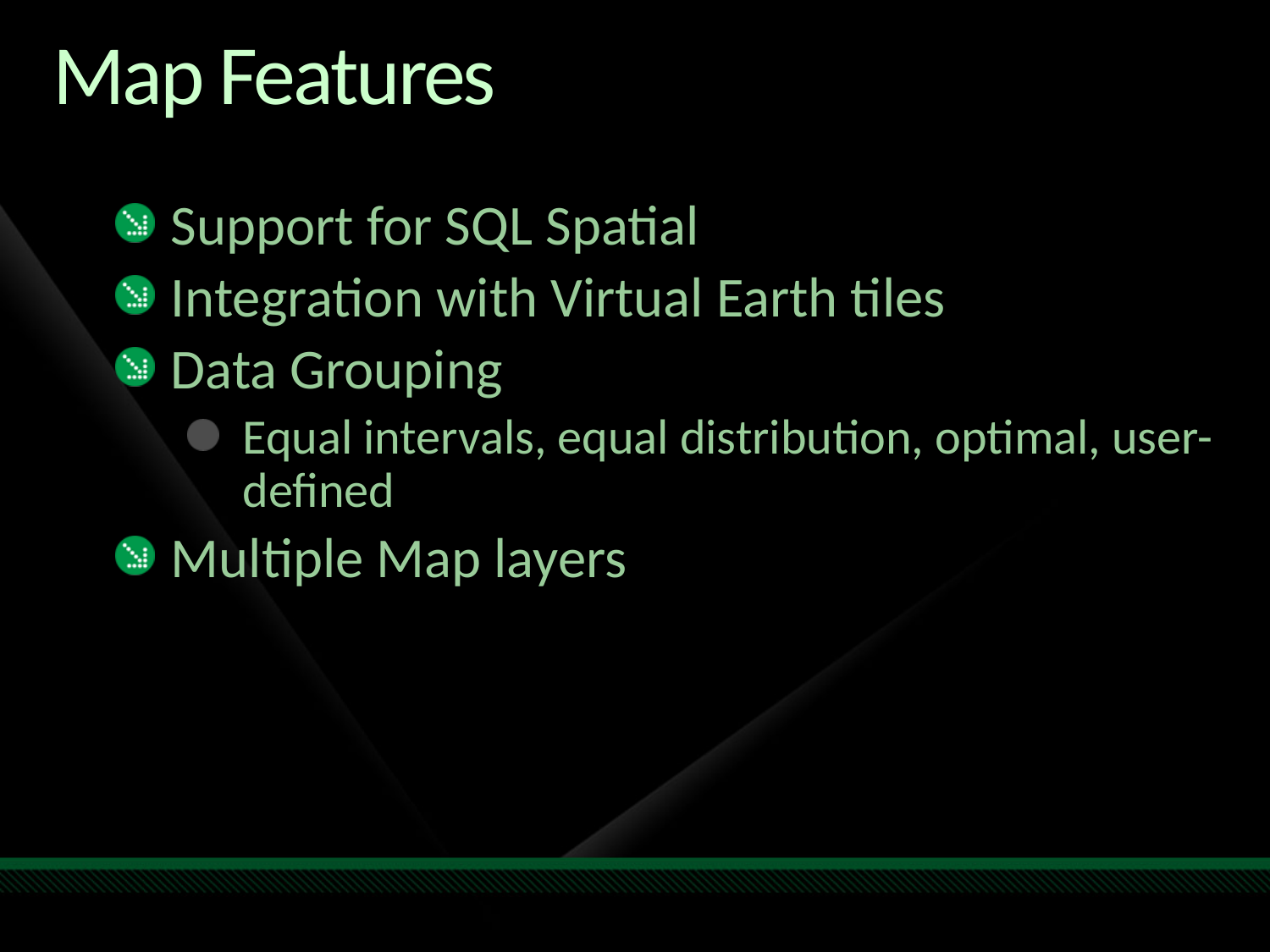

# Map Features
Support for SQL Spatial
Integration with Virtual Earth tiles
Data Grouping
Equal intervals, equal distribution, optimal, user-defined
Multiple Map layers